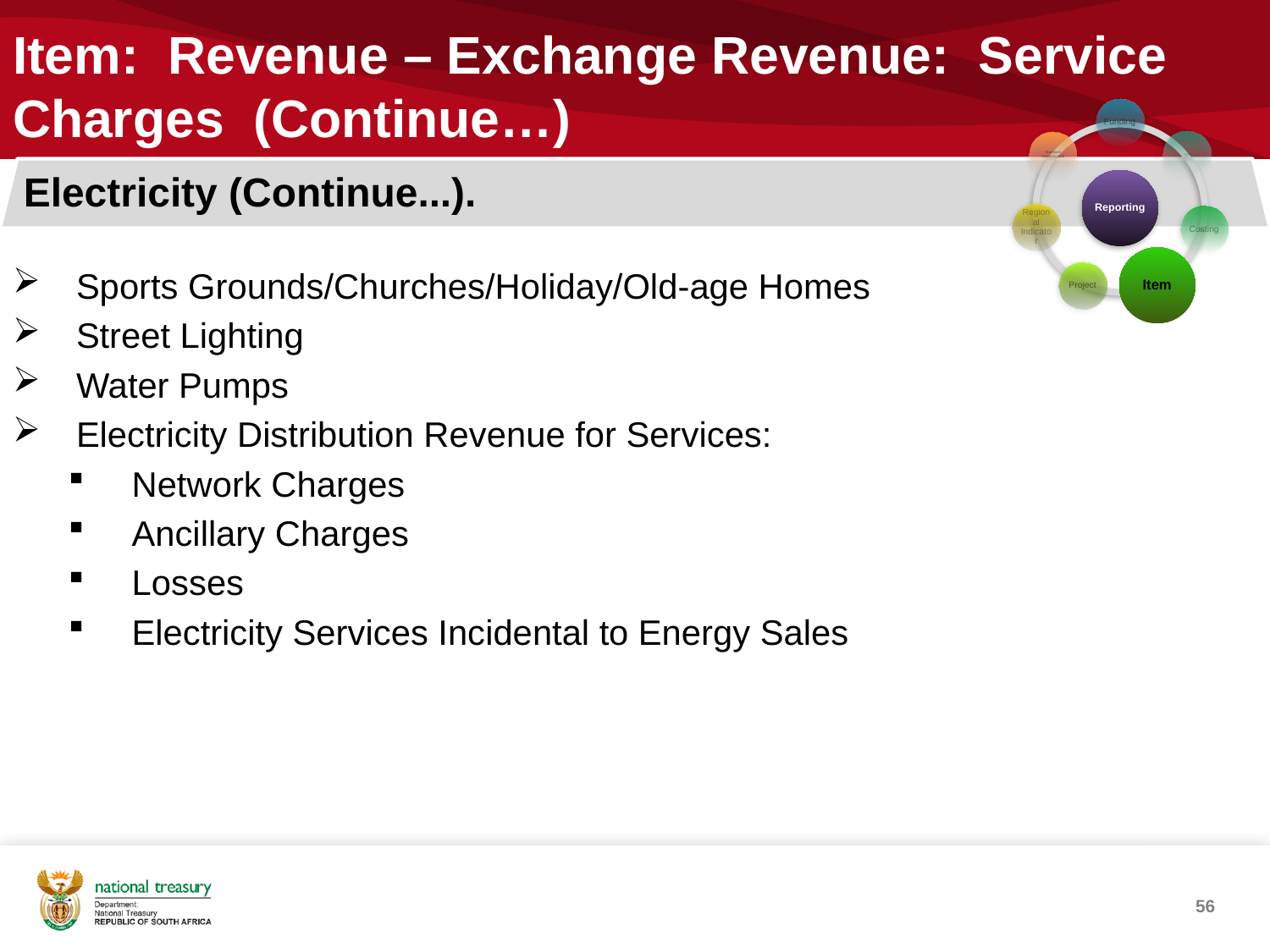

# Item:  Revenue – Exchange Revenue:  Service Charges  (Continue…)
Reporting
Funding
Function
Costing
Item
Project
Regional Indicator
Standard Classification

Sports Grounds/Churches/Holiday/Old-age Homes
Street Lighting
Water Pumps
Electricity Distribution Revenue for Services:
Network Charges
Ancillary Charges
Losses
Electricity Services Incidental to Energy Sales

Electricity (Continue...).
56